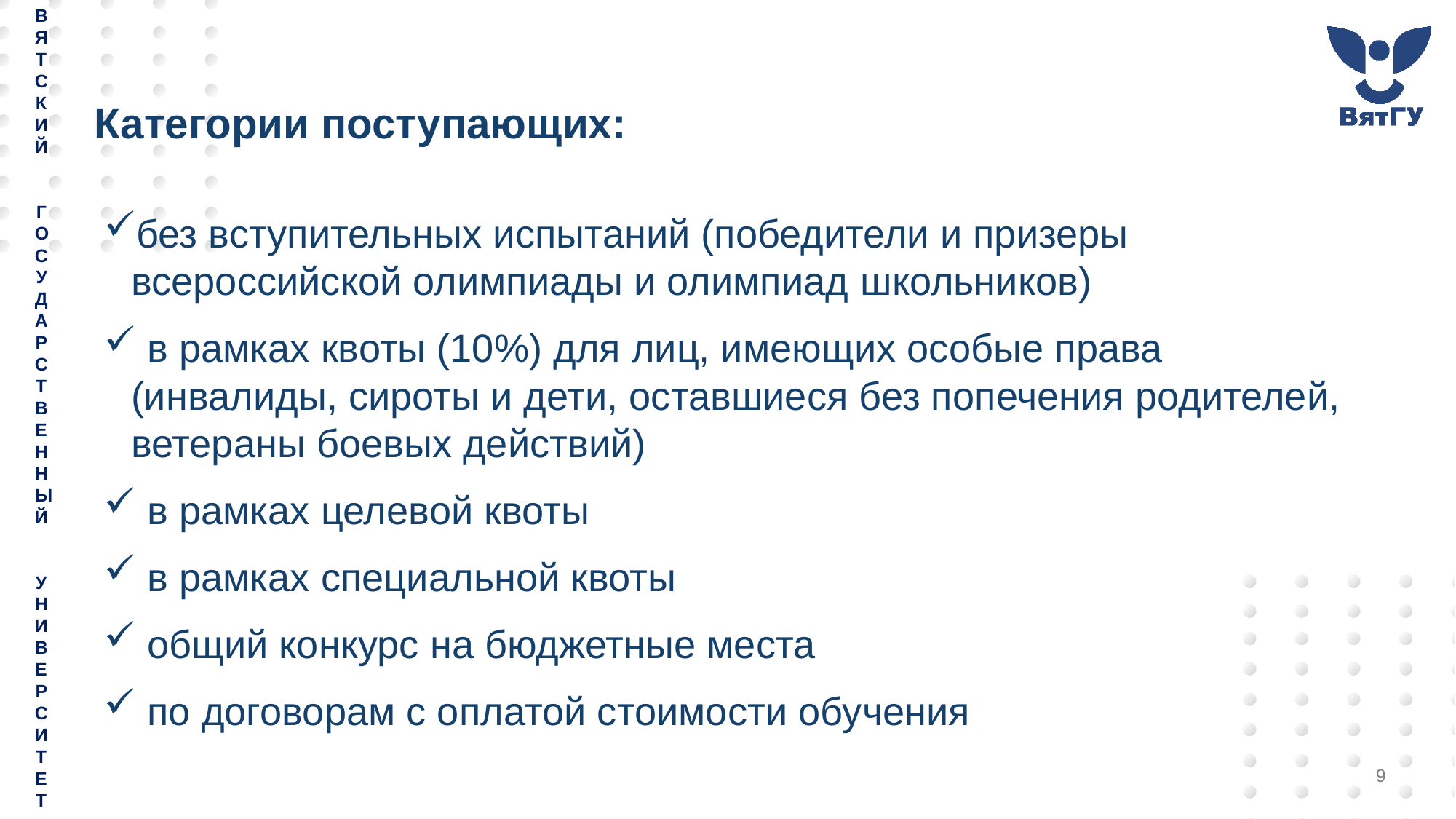

# Категории поступающих:
без вступительных испытаний (победители и призеры всероссийской олимпиады и олимпиад школьников)
 в рамках квоты (10%) для лиц, имеющих особые права (инвалиды, сироты и дети, оставшиеся без попечения родителей, ветераны боевых действий)
 в рамках целевой квоты
 в рамках специальной квоты
 общий конкурс на бюджетные места
 по договорам с оплатой стоимости обучения
9